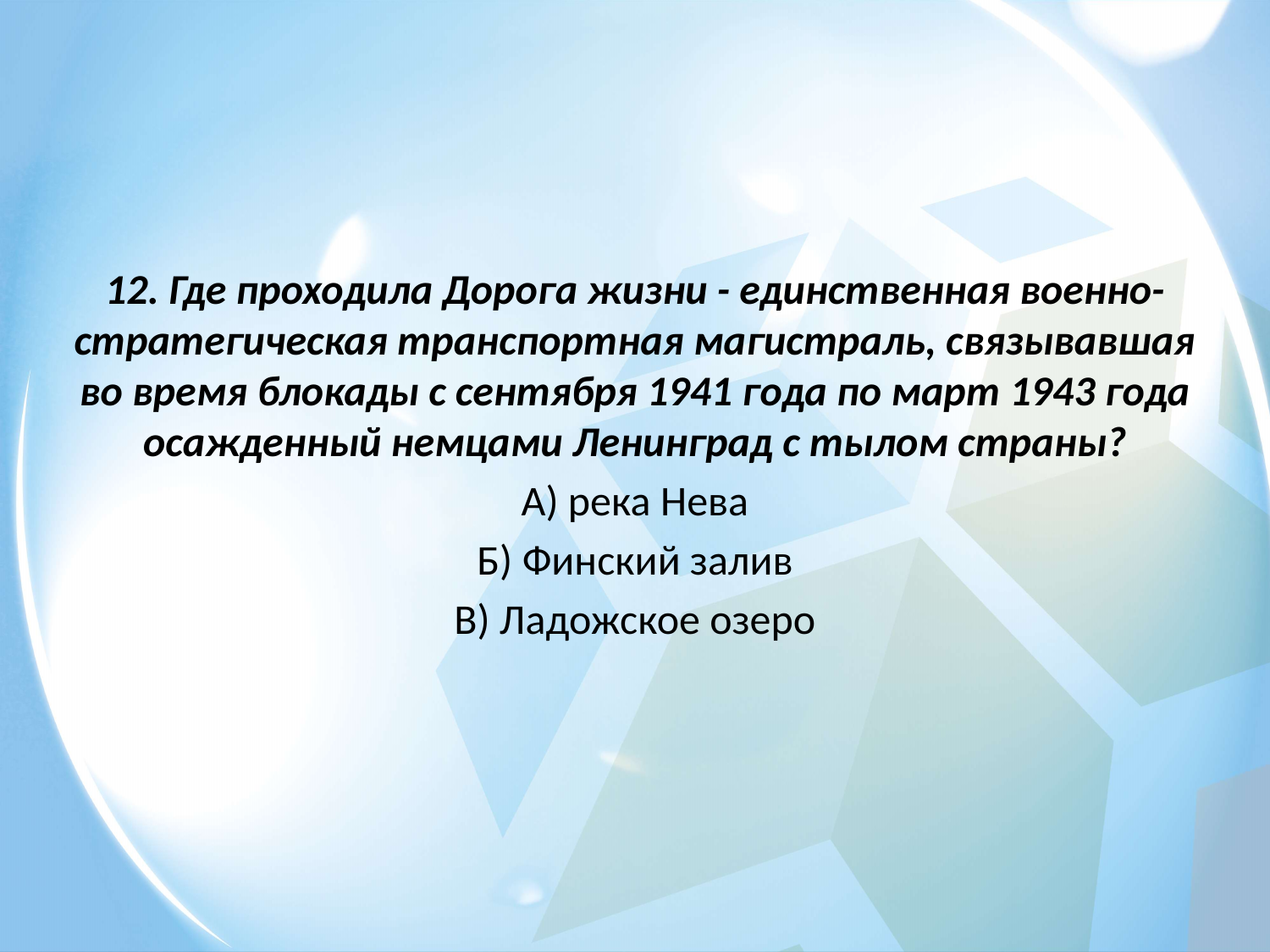

12. Где проходила Дорога жизни - единственная военно-стратегическая транспортная магистраль, связывавшая во время блокады с сентября 1941 года по март 1943 года осажденный немцами Ленинград с тылом страны?
А) река Нева
Б) Финский залив
В) Ладожское озеро